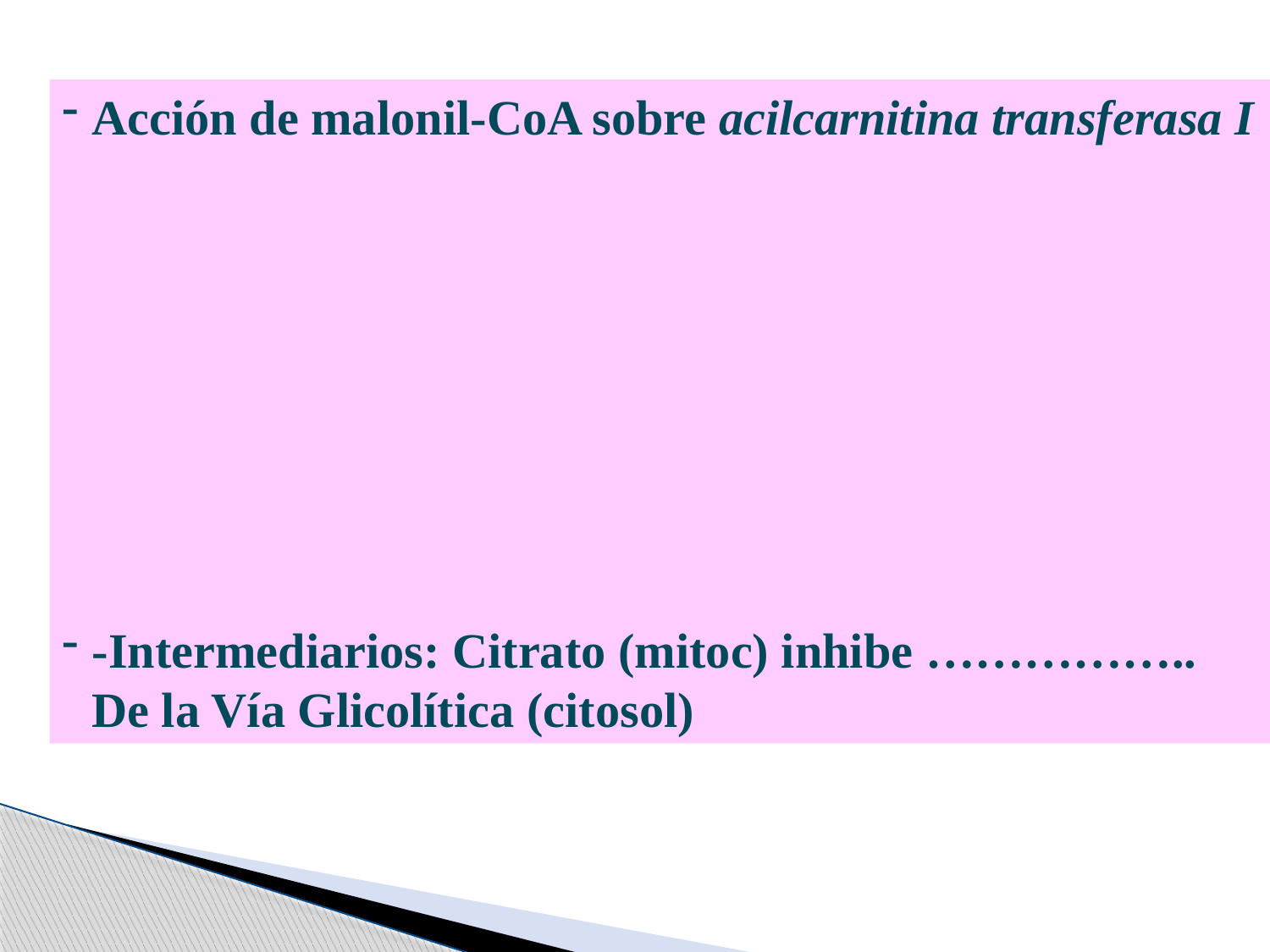

Acción de malonil-CoA sobre acilcarnitina transferasa I

-Intermediarios: Citrato (mitoc) inhibe …………….. De la Vía Glicolítica (citosol)
# En el metabolismo de los lípidos (Biosíntesis y Degradación) la compartimentalización de ambos procesos permite su regulación. Explique
Intermediarios de Vías metabólicas sintetizados en mitocondrias pueden regular vías metabólicas que tienen lugar en citosol. Ejemplifique